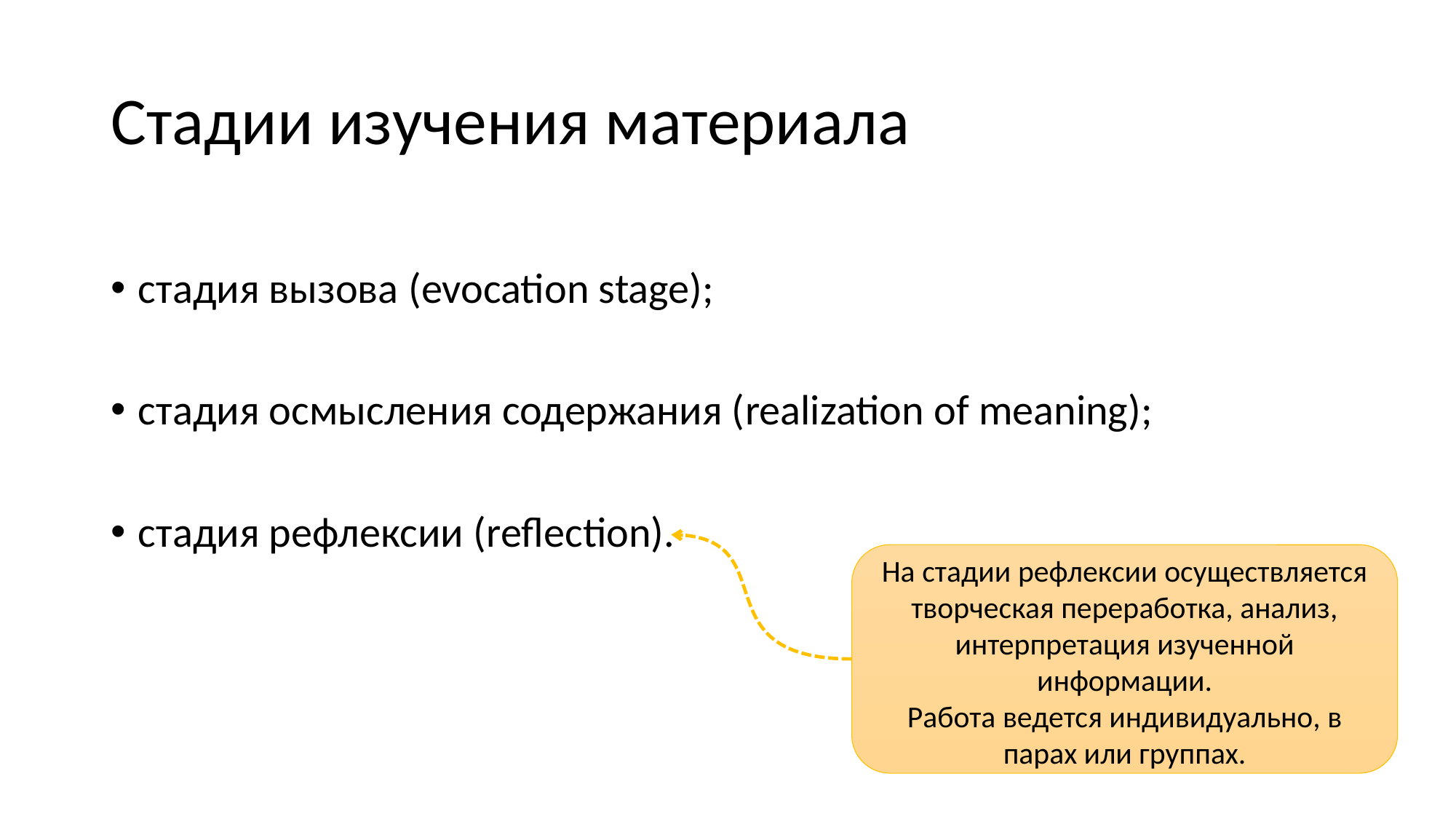

# Стадии изучения материала
стадия вызова (evocation stage);

стадия осмысления содержания (realization of meaning);

стадия рефлексии (reflection).

На стадии рефлексии осуществляется творческая переработка, анализ, интерпретация изученной информации.
Работа ведется индивидуально, в парах или группах.